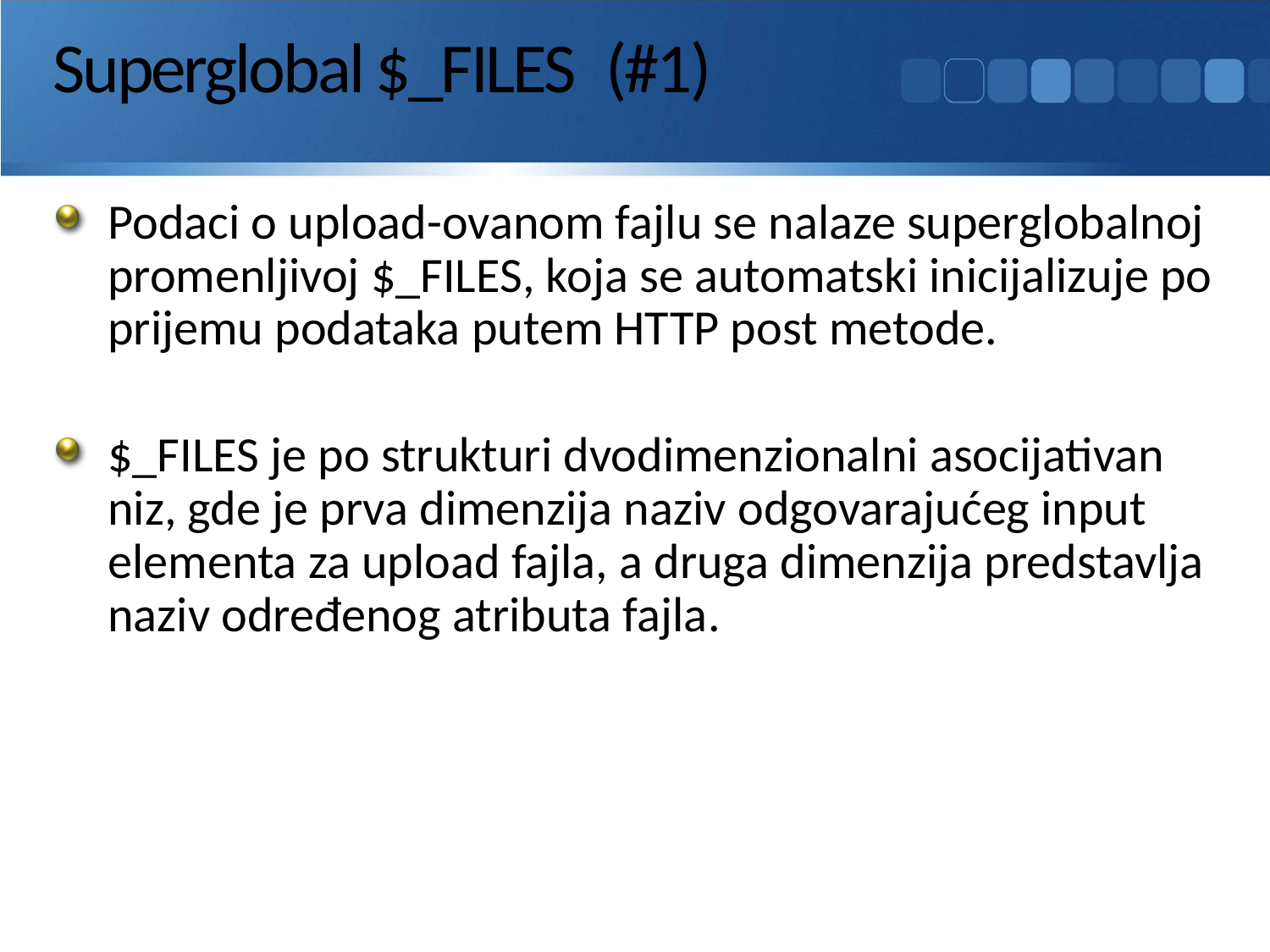

# Superglobal $_FILES  (#1)
Podaci o upload-ovanom fajlu se nalaze superglobalnoj promenljivoj $_FILES, koja se automatski inicijalizuje po prijemu podataka putem HTTP post metode.

$_FILES je po strukturi dvodimenzionalni asocijativan niz, gde je prva dimenzija naziv odgovarajućeg input elementa za upload fajla, a druga dimenzija predstavlja naziv određenog atributa fajla.